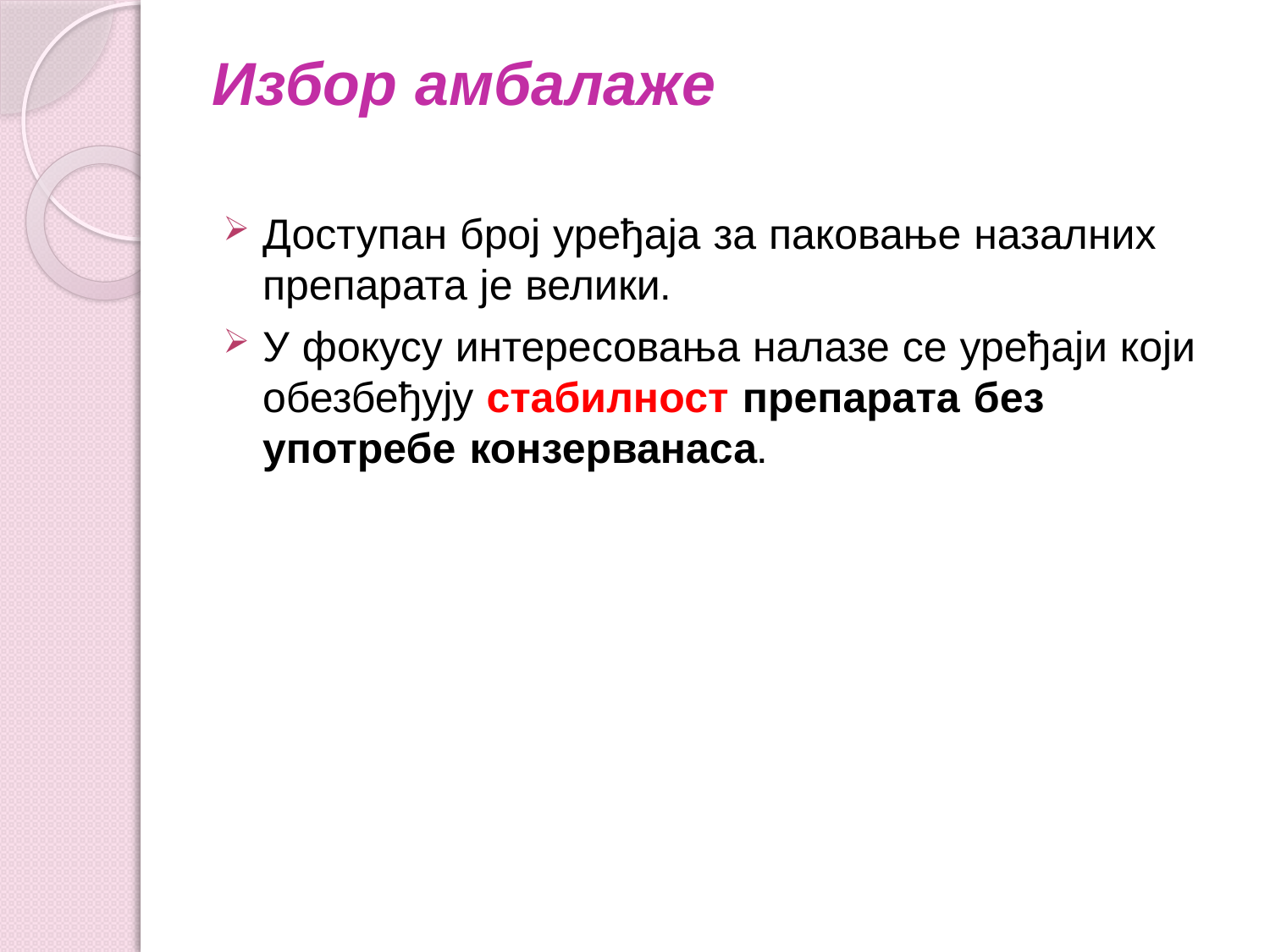

# Избор амбалаже
Доступан број уређаја за паковање назалних препарата је велики.
У фокусу интересовања налазе се уређаји који обезбеђују стабилност препарата без употребе конзерванаса.